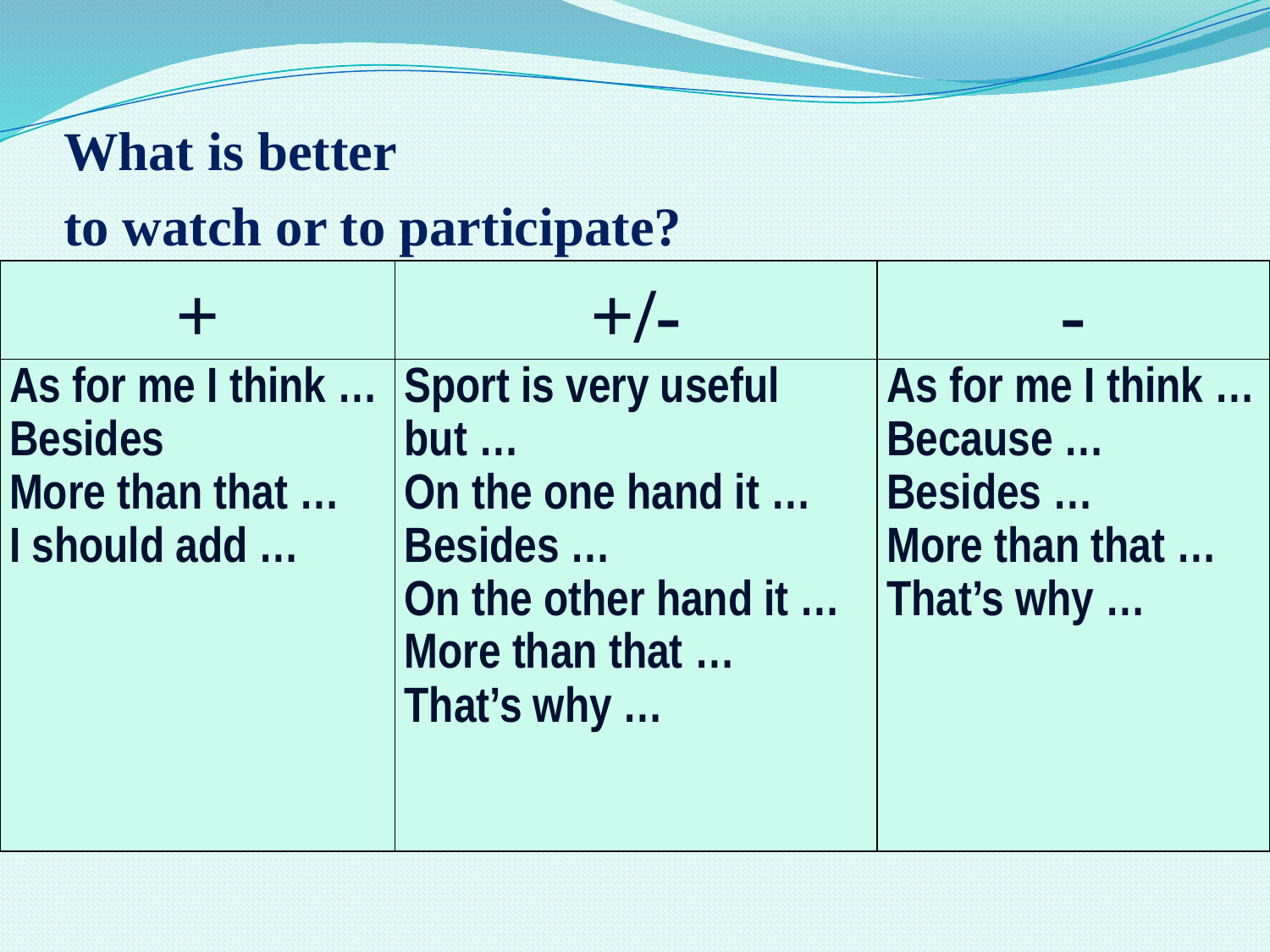

# What is better to watch or to participate?
| + | +/- | - |
| --- | --- | --- |
| As for me I think … Besides More than that … I should add … | Sport is very useful but … On the one hand it … Besides … On the other hand it … More than that … That’s why … | As for me I think … Because … Besides … More than that … That’s why … |